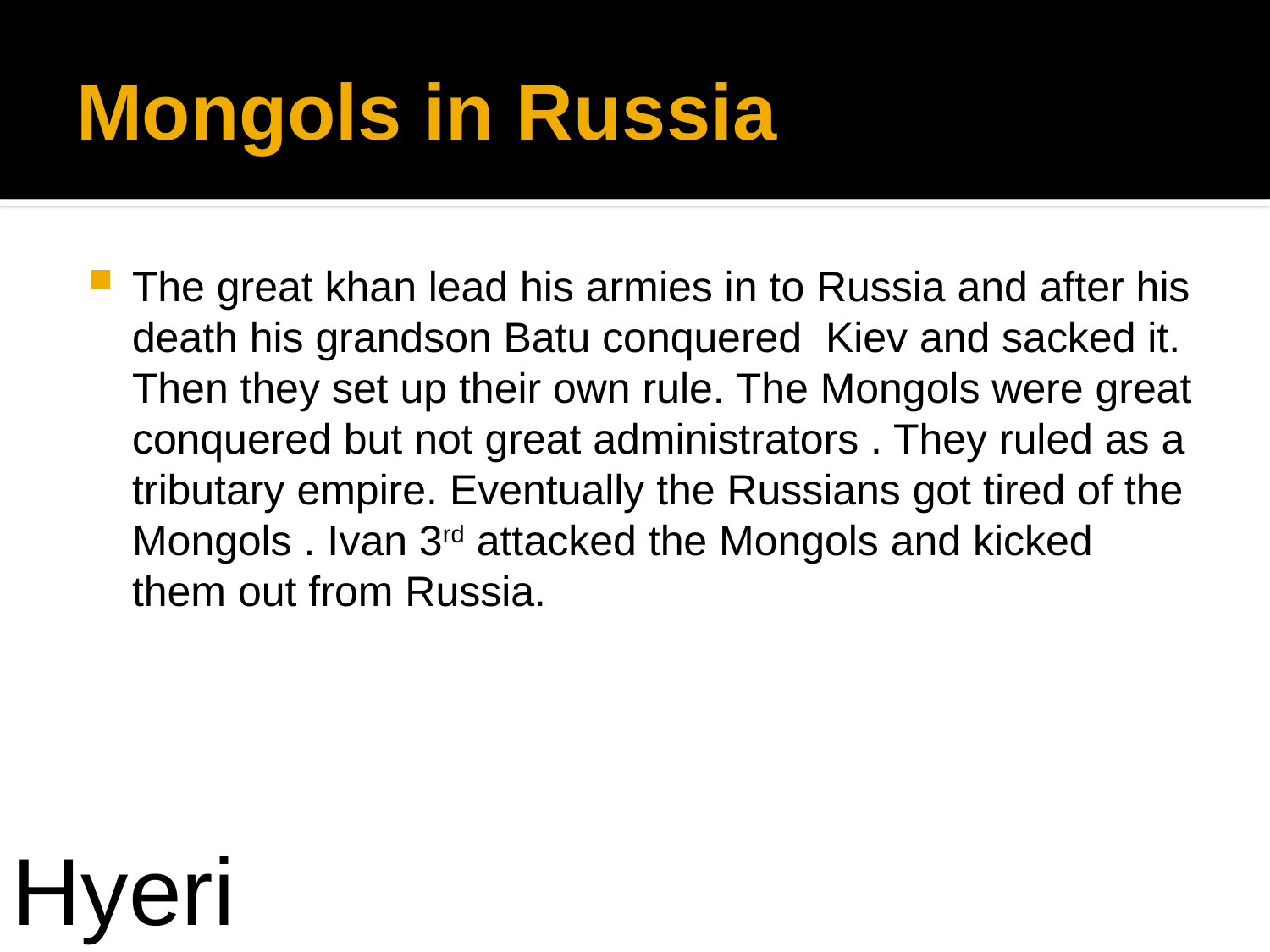

# Mongols in Russia
The great khan lead his armies in to Russia and after his death his grandson Batu conquered  Kiev and sacked it. Then they set up their own rule. The Mongols were great conquered but not great administrators . They ruled as a tributary empire. Eventually the Russians got tired of the Mongols . Ivan 3rd attacked the Mongols and kicked them out from Russia.
Hyeri